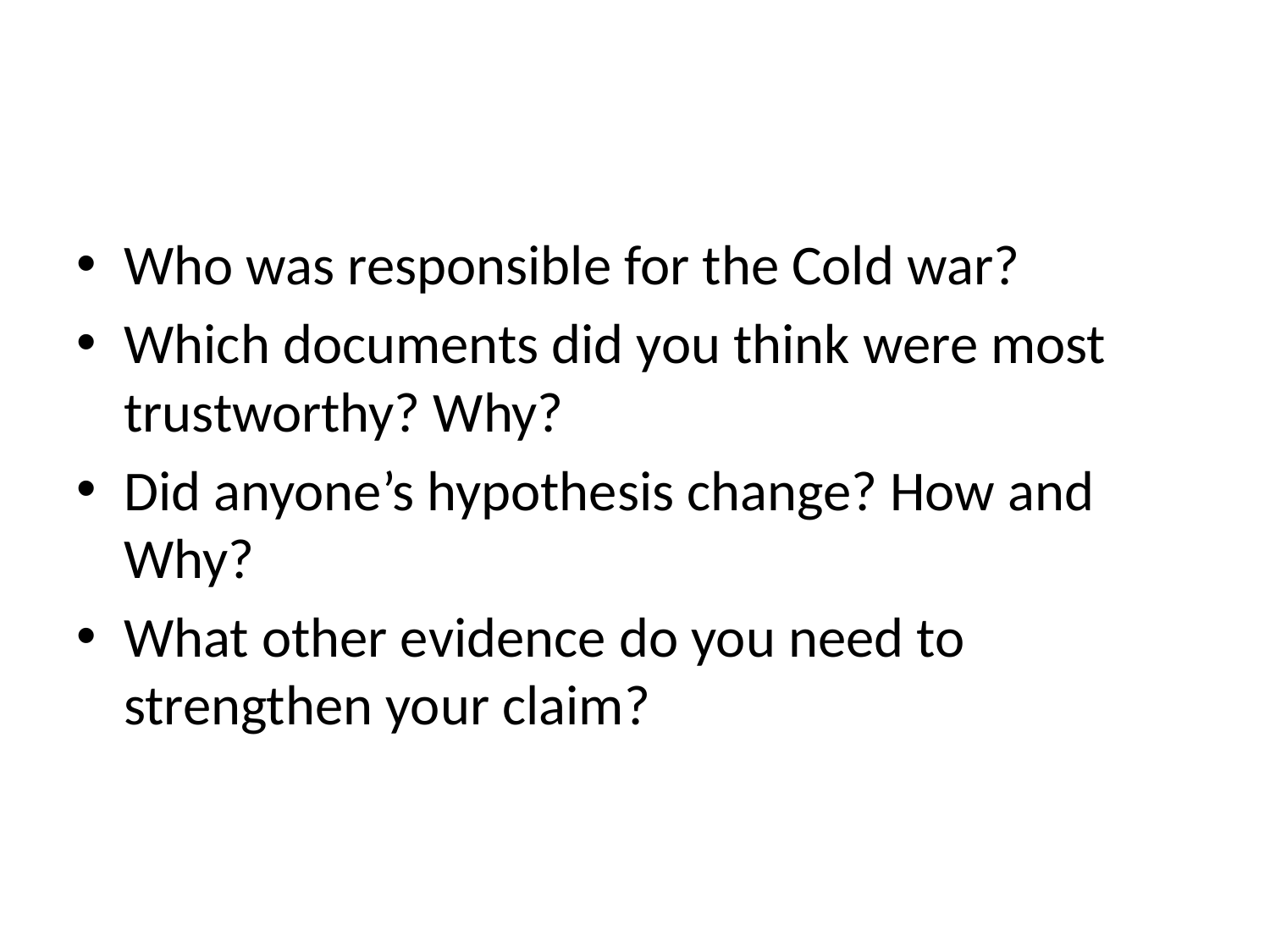

#
Who was responsible for the Cold war?
Which documents did you think were most trustworthy? Why?
Did anyone’s hypothesis change? How and Why?
What other evidence do you need to strengthen your claim?